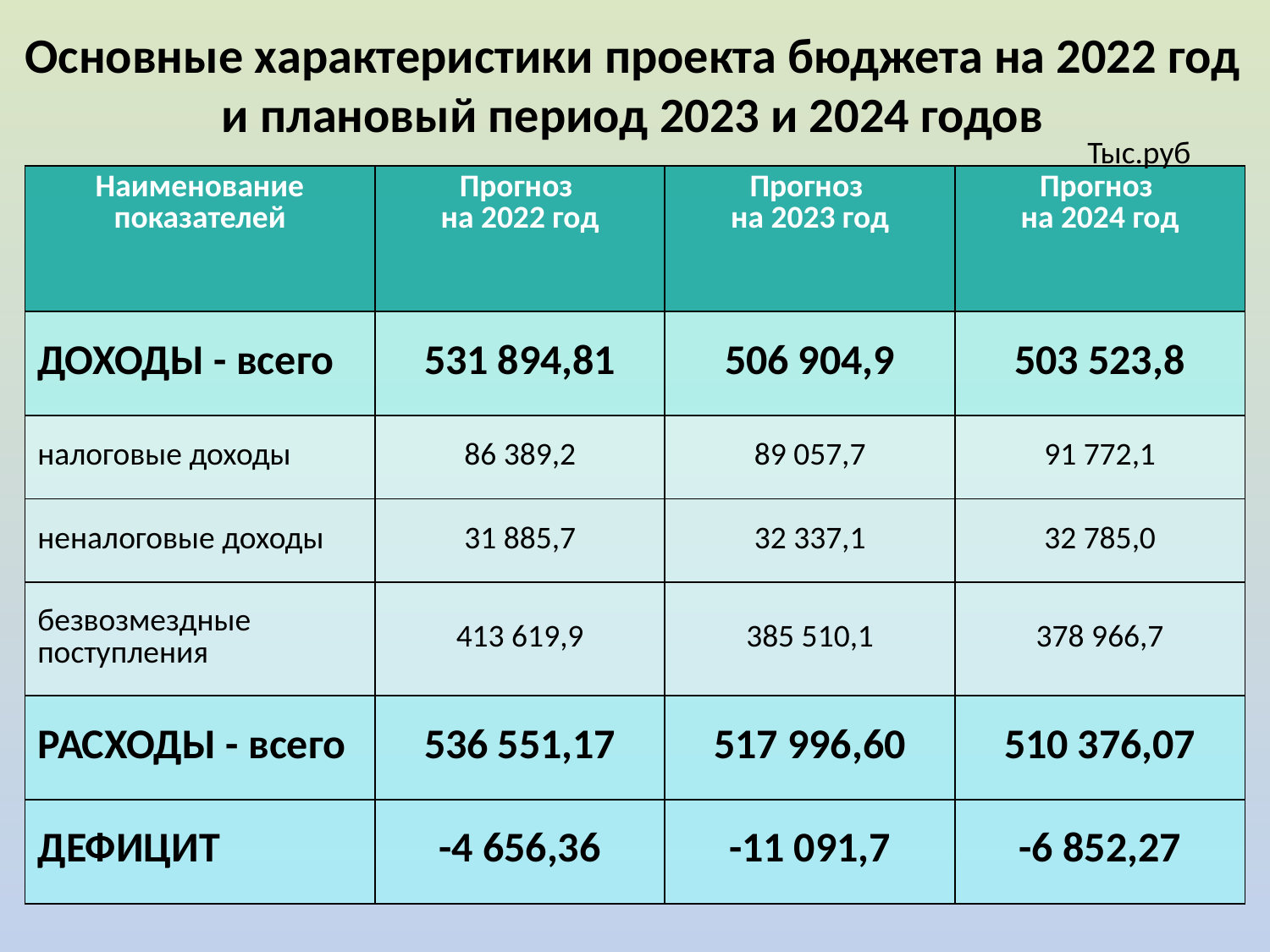

# Основные характеристики проекта бюджета на 2022 год и плановый период 2023 и 2024 годов
Тыс.руб
| Наименование показателей | Прогноз на 2022 год | Прогноз на 2023 год | Прогноз на 2024 год |
| --- | --- | --- | --- |
| ДОХОДЫ - всего | 531 894,81 | 506 904,9 | 503 523,8 |
| налоговые доходы | 86 389,2 | 89 057,7 | 91 772,1 |
| неналоговые доходы | 31 885,7 | 32 337,1 | 32 785,0 |
| безвозмездные поступления | 413 619,9 | 385 510,1 | 378 966,7 |
| РАСХОДЫ - всего | 536 551,17 | 517 996,60 | 510 376,07 |
| ДЕФИЦИТ | -4 656,36 | -11 091,7 | -6 852,27 |